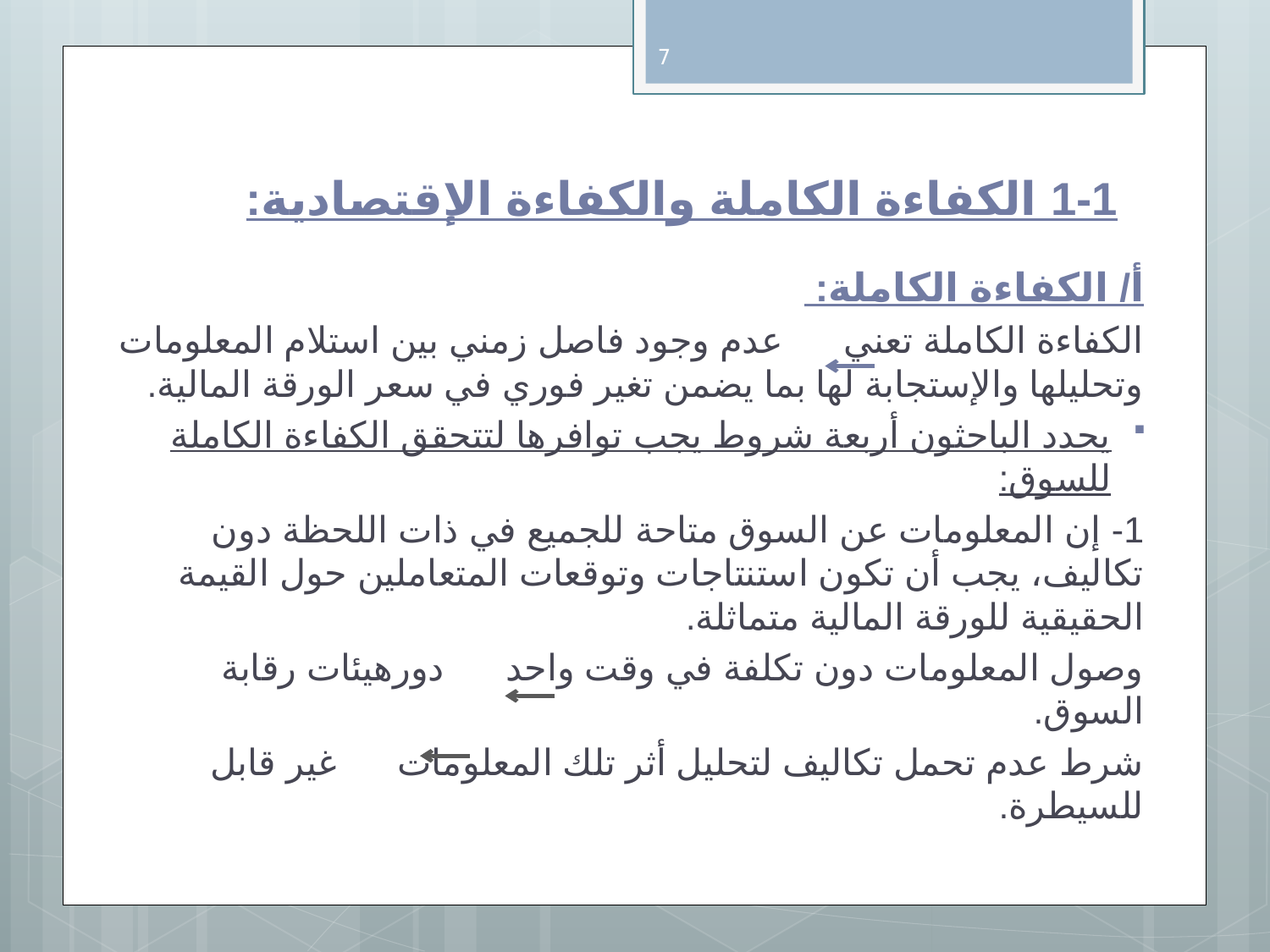

7
# 1-1 الكفاءة الكاملة والكفاءة الإقتصادية:
أ/ الكفاءة الكاملة:
الكفاءة الكاملة تعني      عدم وجود فاصل زمني بين استلام المعلومات وتحليلها والإستجابة لها بما يضمن تغير فوري في سعر الورقة المالية.
يحدد الباحثون أربعة شروط يجب توافرها لتتحقق الكفاءة الكاملة للسوق:
1- إن المعلومات عن السوق متاحة للجميع في ذات اللحظة دون تكاليف، يجب أن تكون استنتاجات وتوقعات المتعاملين حول القيمة الحقيقية للورقة المالية متماثلة.
وصول المعلومات دون تكلفة في وقت واحد      دورهيئات رقابة السوق.
شرط عدم تحمل تكاليف لتحليل أثر تلك المعلومات      غير قابل للسيطرة.